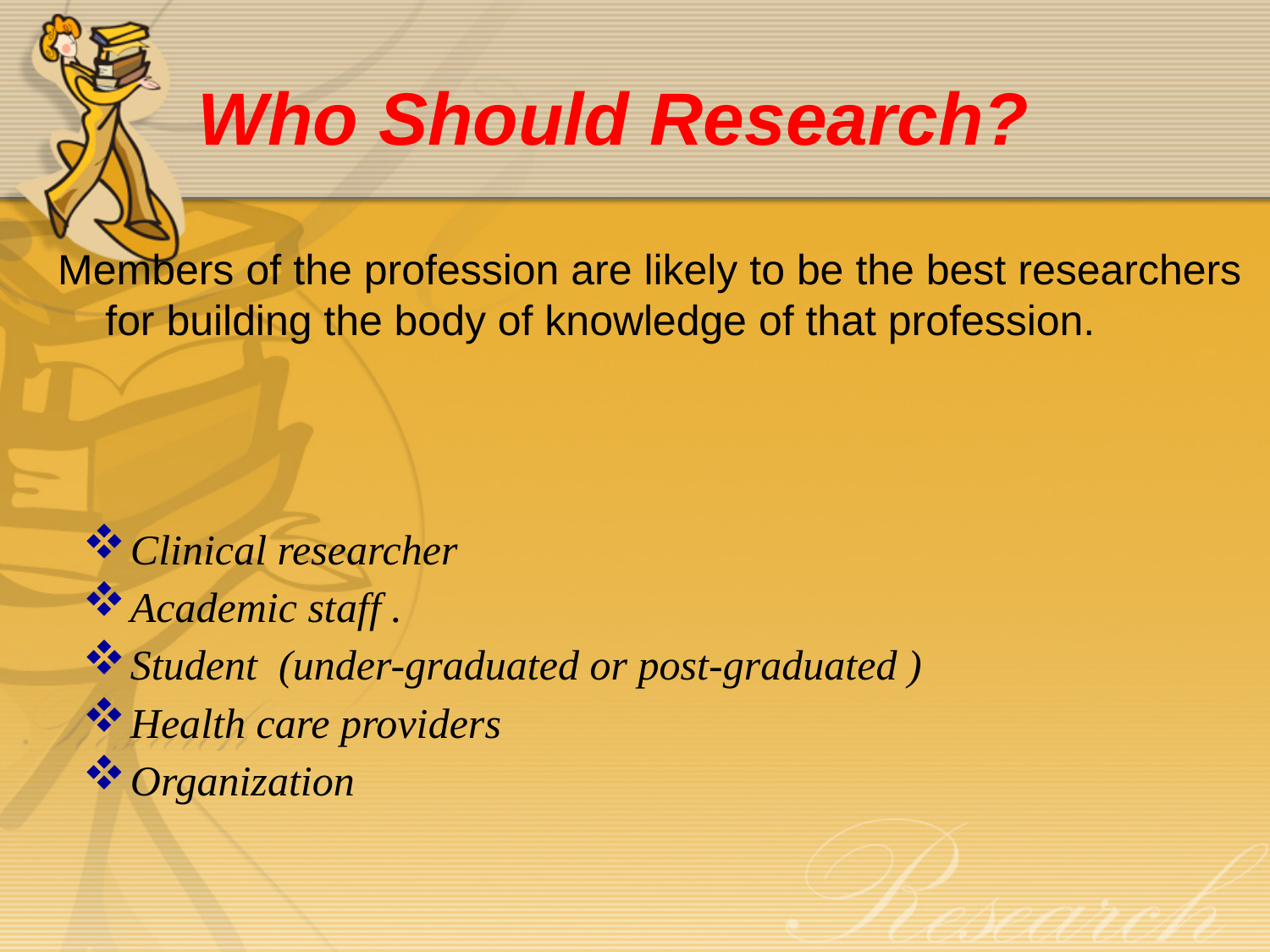

# Who Should Research?
Members of the profession are likely to be the best researchers for building the body of knowledge of that profession.
Clinical researcher
Academic staff .
Student  (under-graduated or post-graduated )
Health care providers
Organization